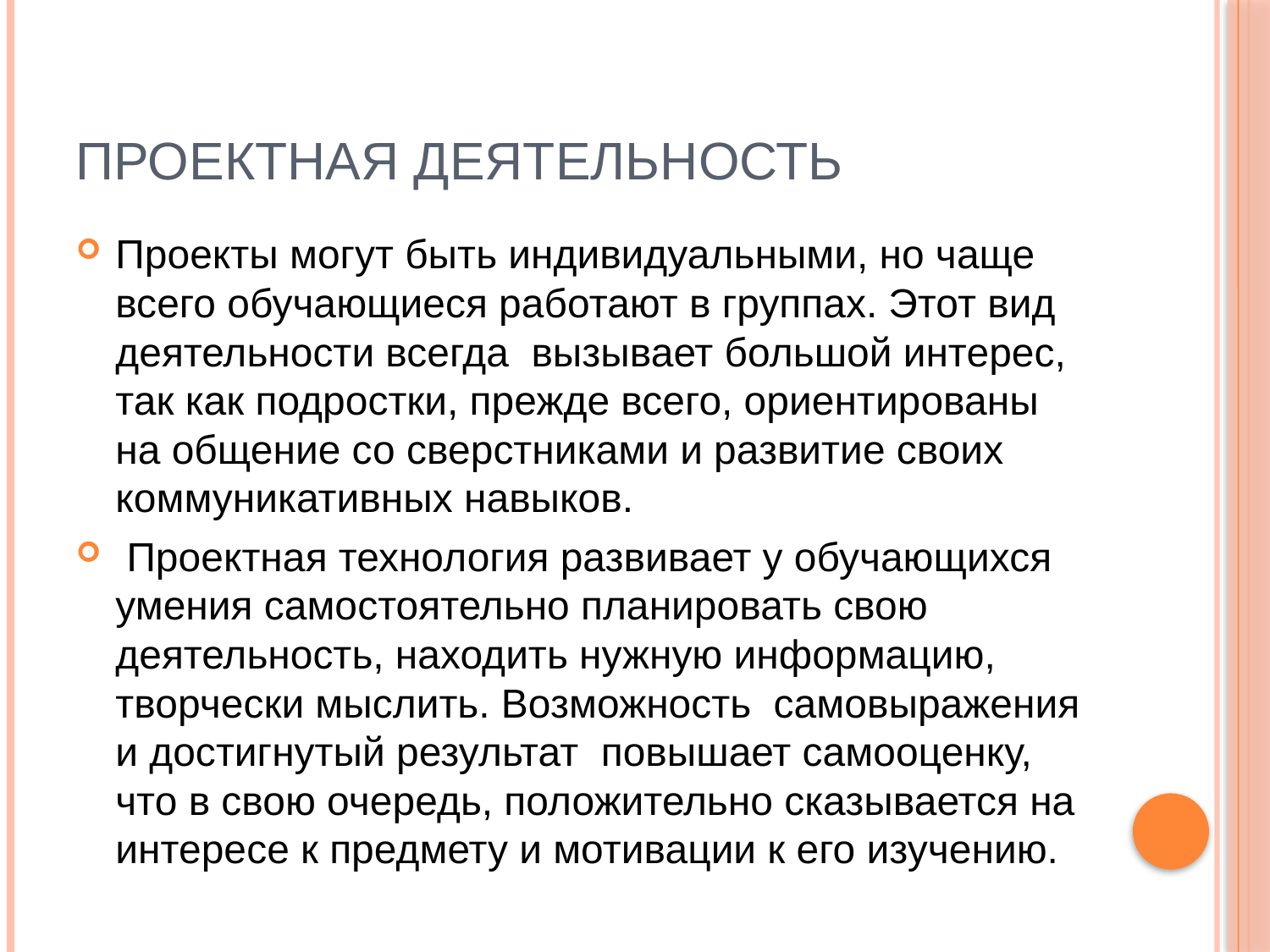

# Проектная деятельность
Проекты могут быть индивидуальными, но чаще всего обучающиеся работают в группах. Этот вид деятельности всегда  вызывает большой интерес, так как подростки, прежде всего, ориентированы на общение со сверстниками и развитие своих коммуникативных навыков.
 Проектная технология развивает у обучающихся умения самостоятельно планировать свою деятельность, находить нужную информацию, творчески мыслить. Возможность  самовыражения и достигнутый результат  повышает самооценку, что в свою очередь, положительно сказывается на интересе к предмету и мотивации к его изучению.